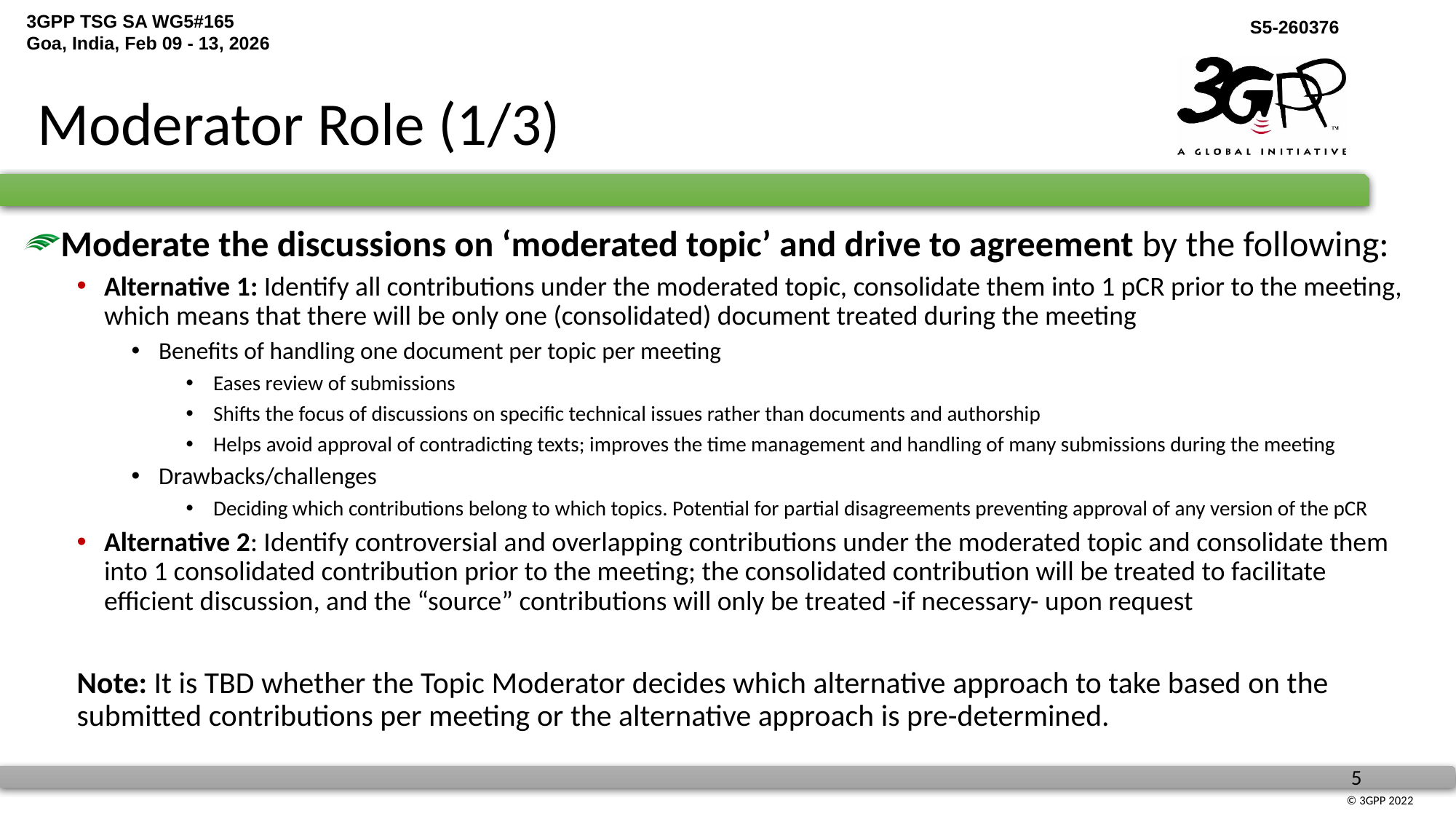

# Moderator Role (1/3)
Moderate the discussions on ‘moderated topic’ and drive to agreement by the following:
Alternative 1: Identify all contributions under the moderated topic, consolidate them into 1 pCR prior to the meeting, which means that there will be only one (consolidated) document treated during the meeting
Benefits of handling one document per topic per meeting
Eases review of submissions
Shifts the focus of discussions on specific technical issues rather than documents and authorship
Helps avoid approval of contradicting texts; improves the time management and handling of many submissions during the meeting
Drawbacks/challenges
Deciding which contributions belong to which topics. Potential for partial disagreements preventing approval of any version of the pCR
Alternative 2: Identify controversial and overlapping contributions under the moderated topic and consolidate them into 1 consolidated contribution prior to the meeting; the consolidated contribution will be treated to facilitate efficient discussion, and the “source” contributions will only be treated -if necessary- upon request

Note: It is TBD whether the Topic Moderator decides which alternative approach to take based on the submitted contributions per meeting or the alternative approach is pre-determined.